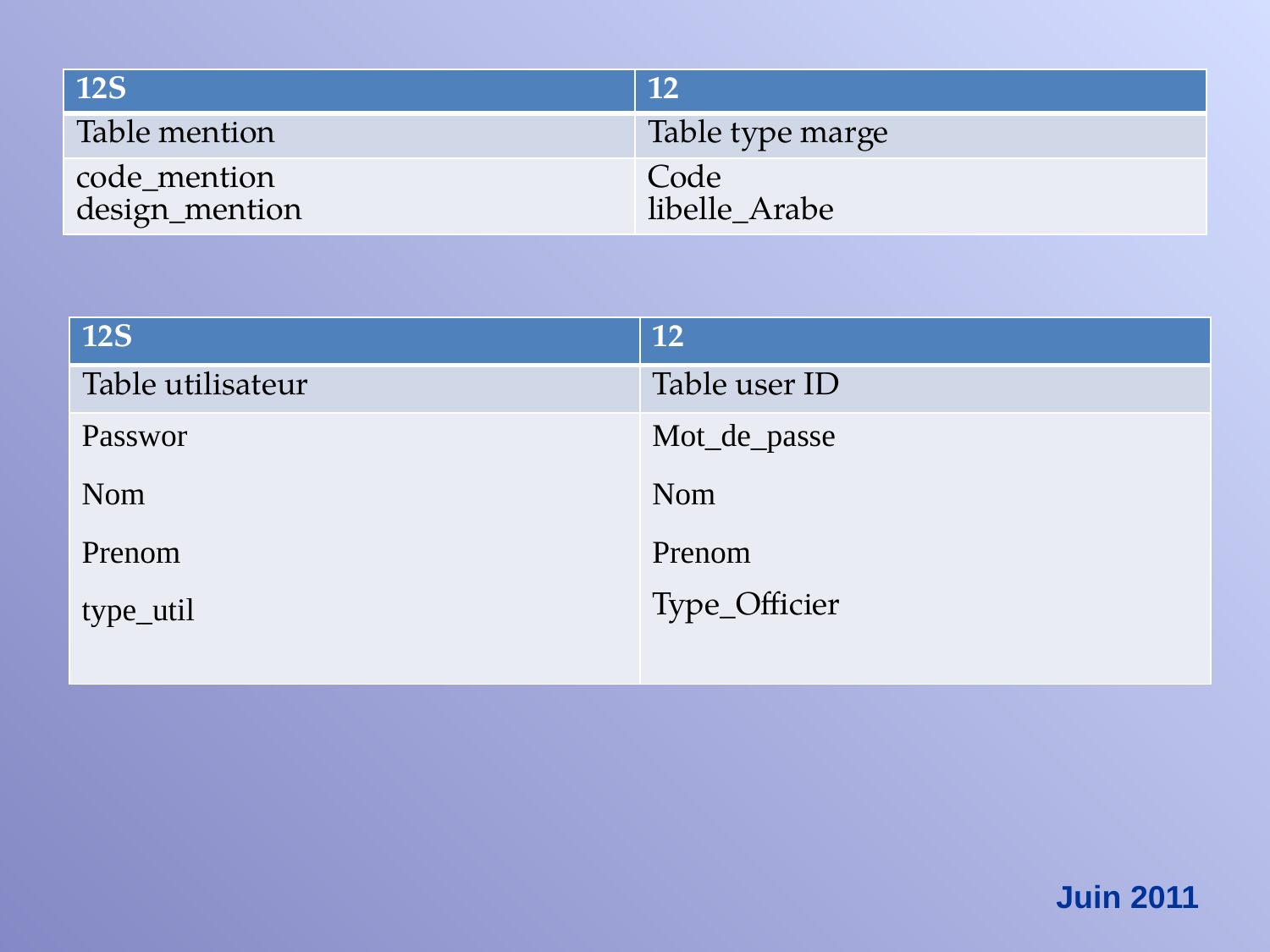

| 12S | 12 |
| --- | --- |
| Table mention | Table type marge |
| code\_mention design\_mention | Code libelle\_Arabe |
| 12S | 12 |
| --- | --- |
| Table utilisateur | Table user ID |
| Passwor Nom Prenom type\_util | Mot\_de\_passe Nom Prenom Type\_Officier |
Juin 2011